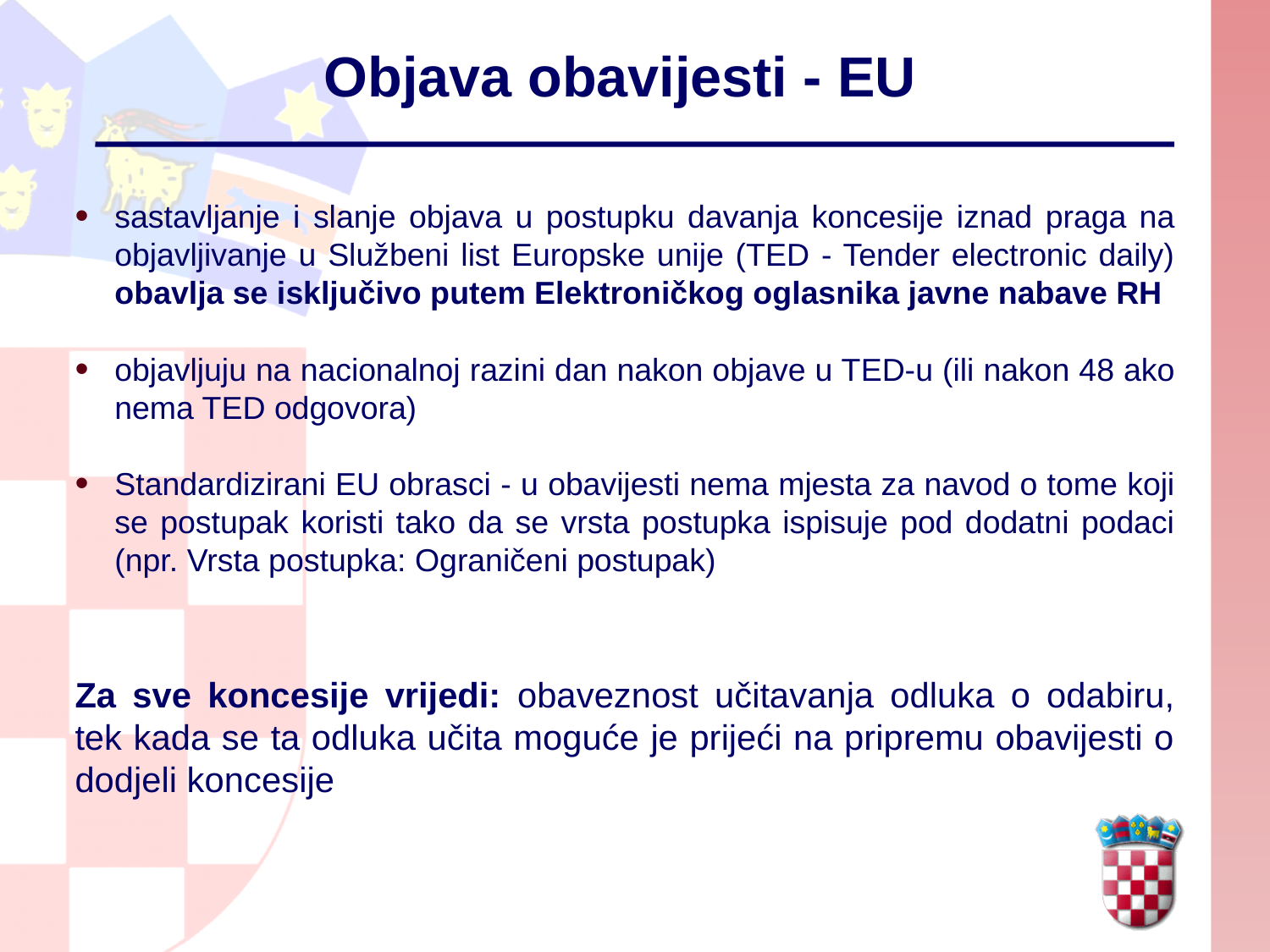

# Objava obavijesti - EU
sastavljanje i slanje objava u postupku davanja koncesije iznad praga na objavljivanje u Službeni list Europske unije (TED - Tender electronic daily) obavlja se isključivo putem Elektroničkog oglasnika javne nabave RH
objavljuju na nacionalnoj razini dan nakon objave u TED-u (ili nakon 48 ako nema TED odgovora)
Standardizirani EU obrasci - u obavijesti nema mjesta za navod o tome koji se postupak koristi tako da se vrsta postupka ispisuje pod dodatni podaci (npr. Vrsta postupka: Ograničeni postupak)

Za sve koncesije vrijedi: obaveznost učitavanja odluka o odabiru, tek kada se ta odluka učita moguće je prijeći na pripremu obavijesti o dodjeli koncesije